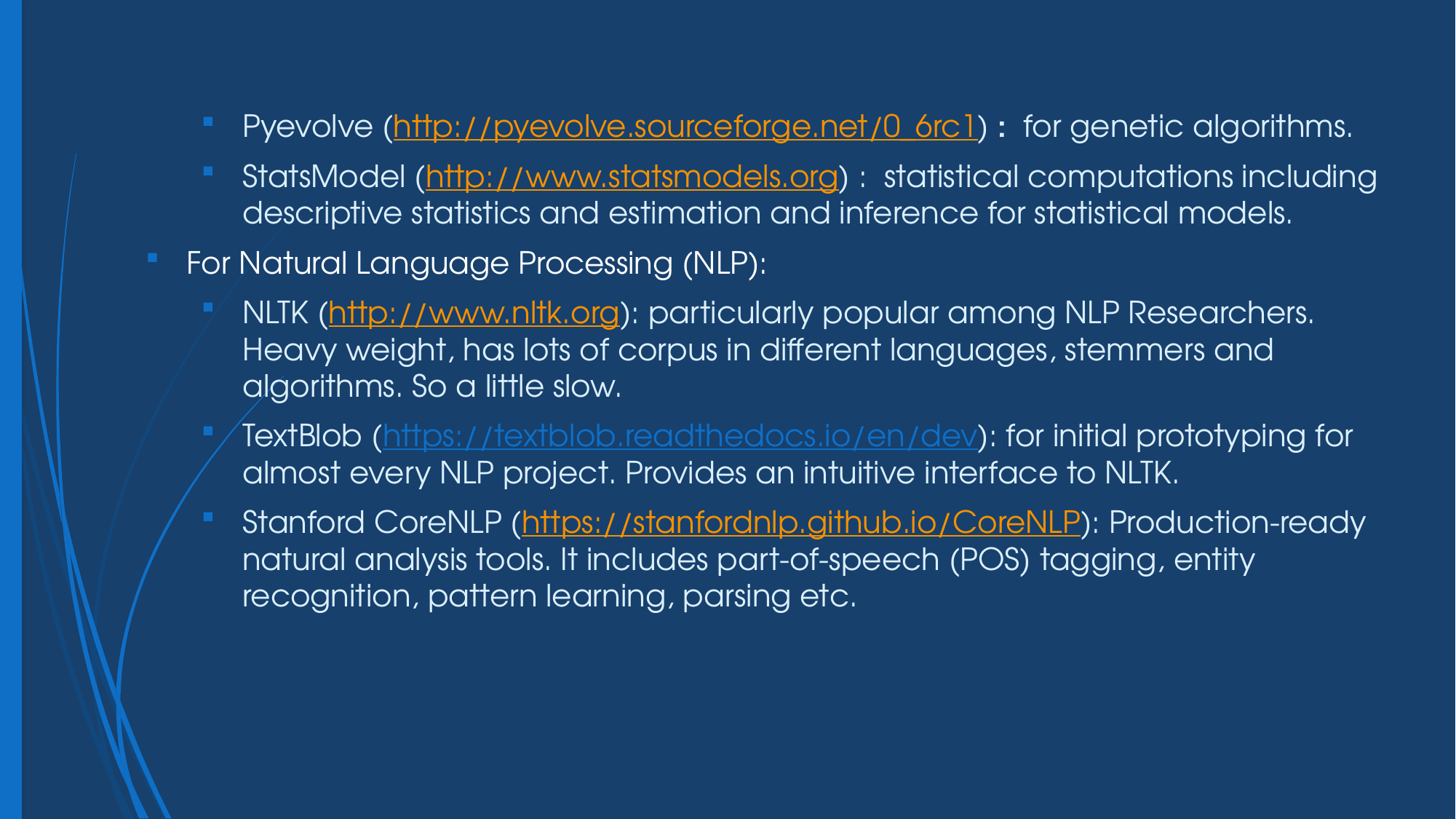

Pyevolve (http://pyevolve.sourceforge.net/0_6rc1) :  for genetic algorithms.
StatsModel (http://www.statsmodels.org) :  statistical computations including descriptive statistics and estimation and inference for statistical models.
For Natural Language Processing (NLP):
NLTK (http://www.nltk.org): particularly popular among NLP Researchers. Heavy weight, has lots of corpus in different languages, stemmers and algorithms. So a little slow.
TextBlob (https://textblob.readthedocs.io/en/dev): for initial prototyping for almost every NLP project. Provides an intuitive interface to NLTK.
Stanford CoreNLP (https://stanfordnlp.github.io/CoreNLP): Production-ready natural analysis tools. It includes part-of-speech (POS) tagging, entity recognition, pattern learning, parsing etc.